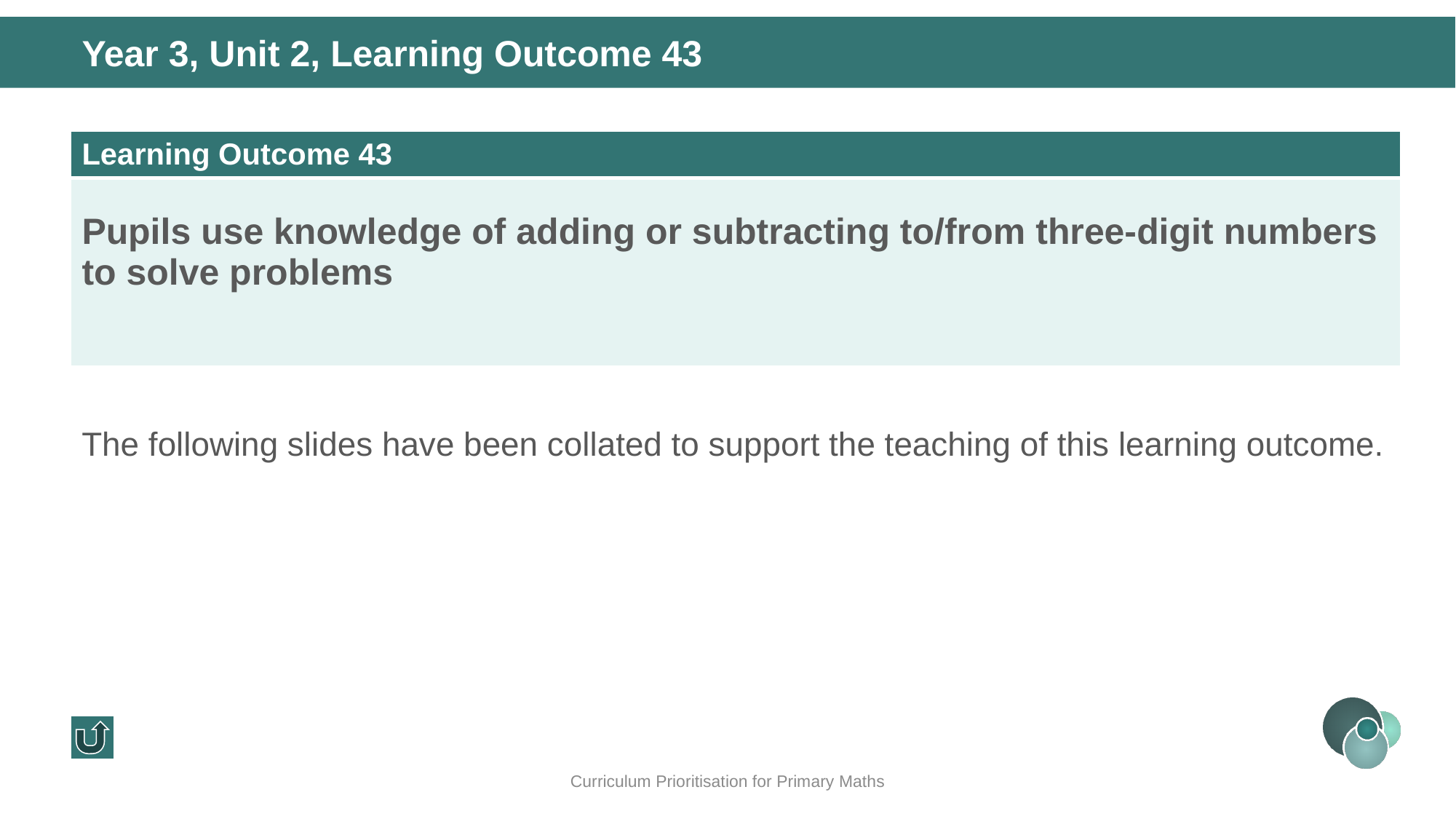

Year 3, Unit 2, Learning Outcome 43
| Learning Outcome 43 |
| --- |
| Pupils use knowledge of adding or subtracting to/from three-digit numbers to solve problems |
The following slides have been collated to support the teaching of this learning outcome.

Curriculum Prioritisation for Primary Maths